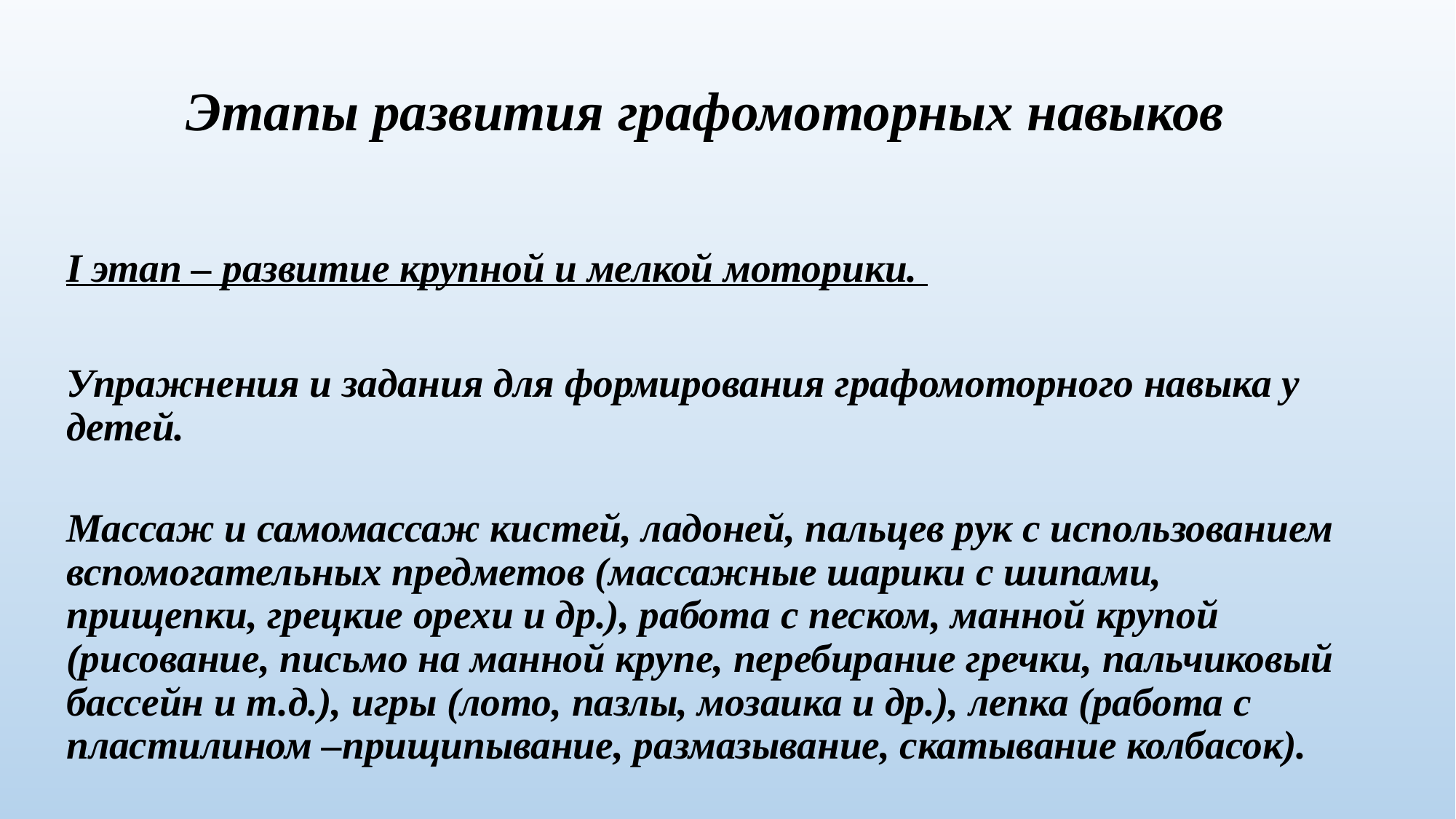

# Этапы развития графомоторных навыков

I этап – развитие крупной и мелкой моторики.

Упражнения и задания для формирования графомоторного навыка у детей.
Массаж и самомассаж кистей, ладоней, пальцев рук с использованием вспомогательных предметов (массажные шарики с шипами, прищепки, грецкие орехи и др.), работа с песком, манной крупой (рисование, письмо на манной крупе, перебирание гречки, пальчиковый бассейн и т.д.), игры (лото, пазлы, мозаика и др.), лепка (работа с пластилином –прищипывание, размазывание, скатывание колбасок).